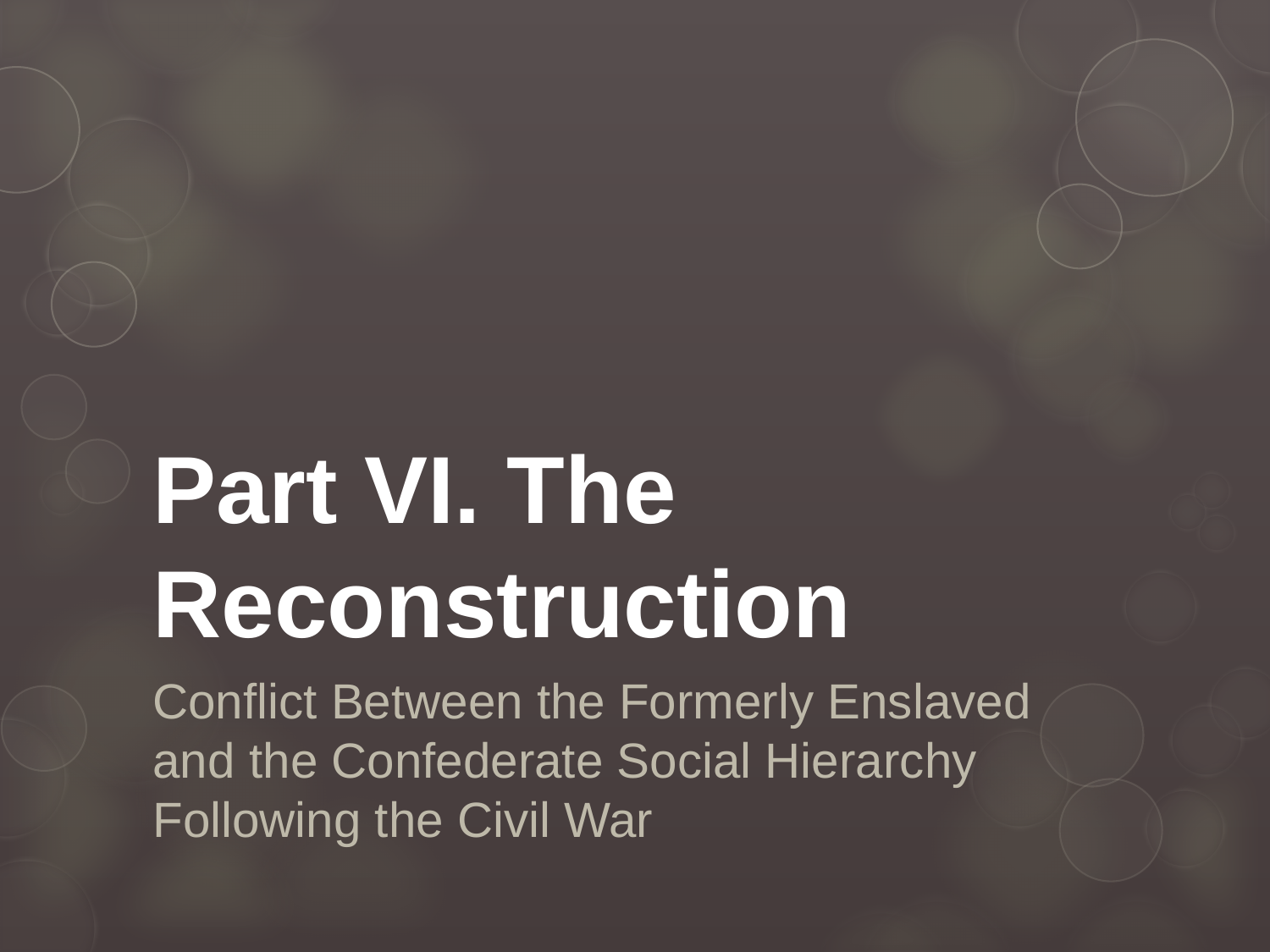

# Part VI. The Reconstruction
Conflict Between the Formerly Enslaved and the Confederate Social Hierarchy Following the Civil War